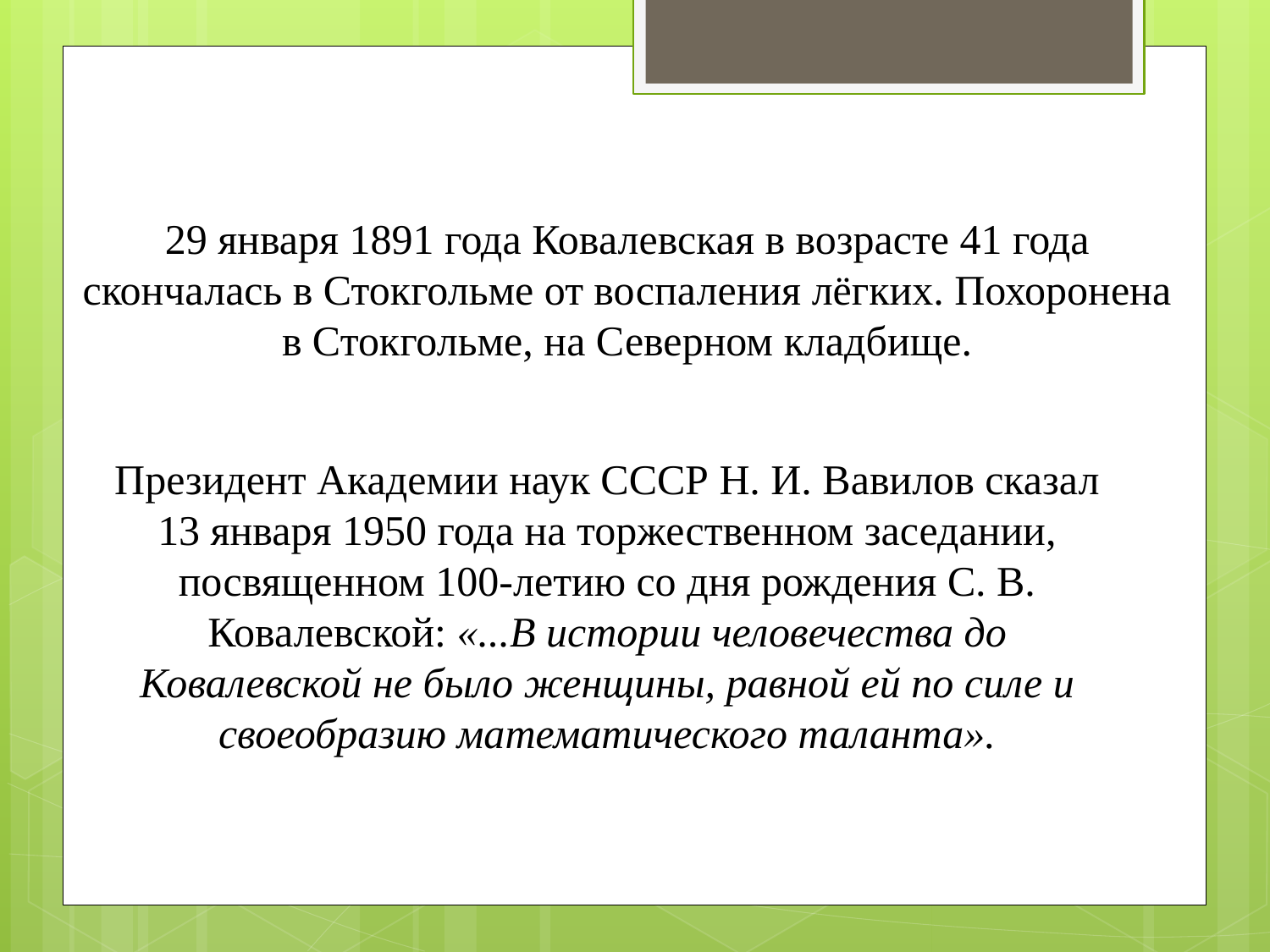

29 января 1891 года Ковалевская в возрасте 41 года скончалась в Стокгольме от воспаления лёгких. Похоронена в Стокгольме, на Северном кладбище.
Президент Академии наук СССР Н. И. Вавилов сказал 13 января 1950 года на торжественном заседании, посвященном 100-летию со дня рождения С. В. Ковалевской: «...В истории человечества до Ковалевской не было женщины, равной ей по силе и своеобразию математического таланта».